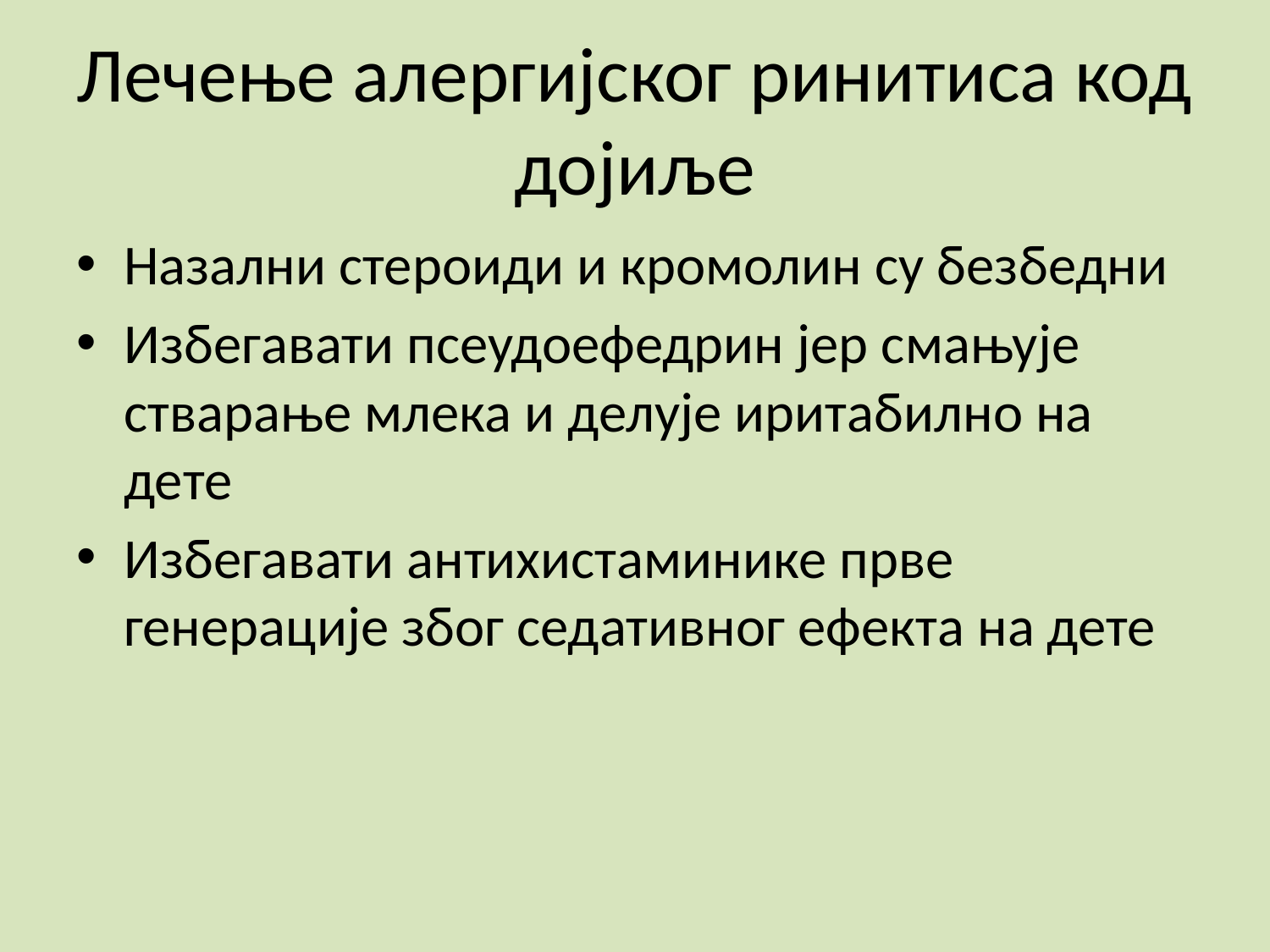

# Лечење алергијског ринитиса код дојиље
Назални стероиди и кромолин су безбедни
Избегавати псеудоефедрин јер смањује стварање млека и делује иритабилно на дете
Избегавати антихистаминике прве генерације због седативног ефекта на дете